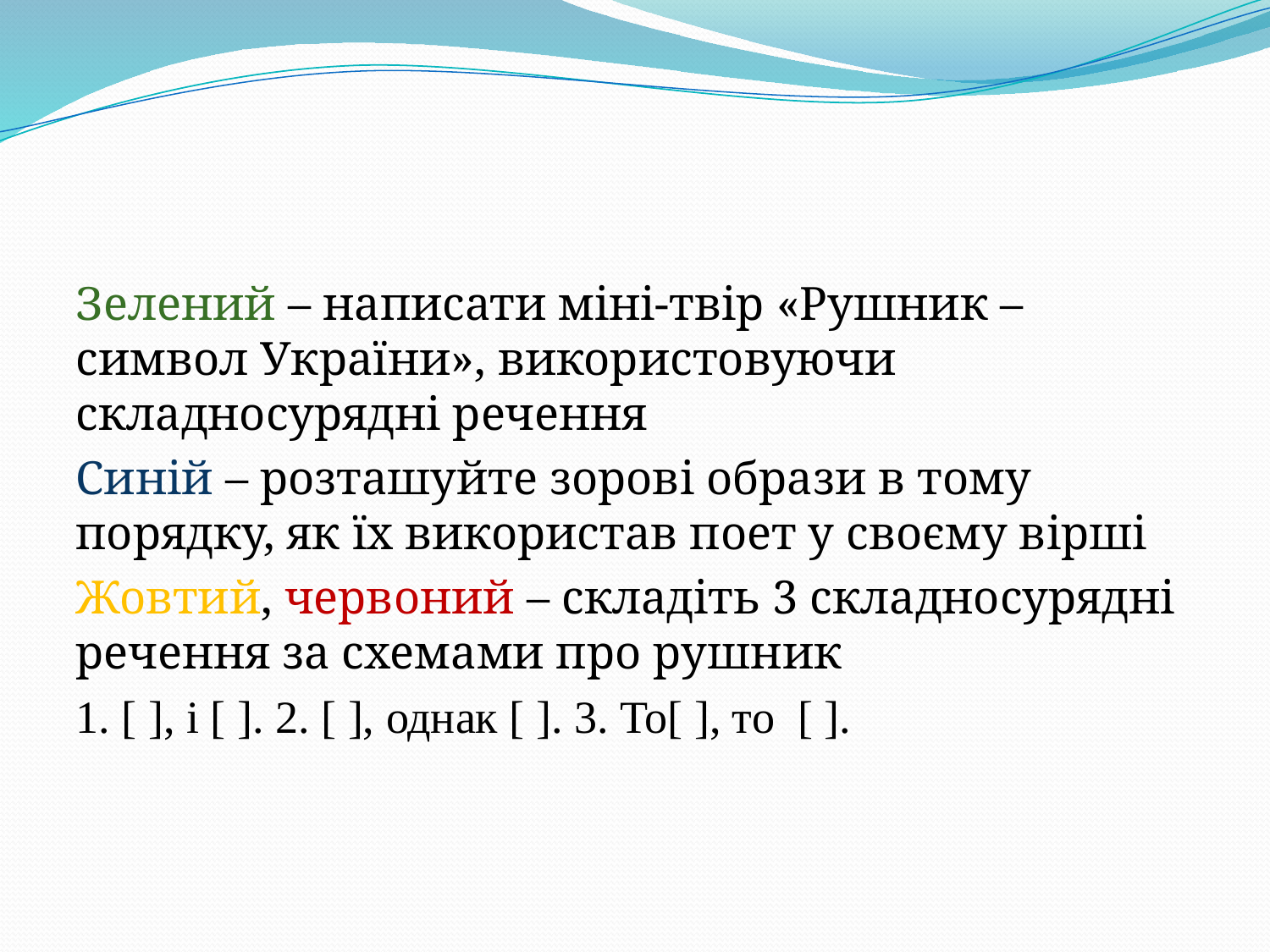

#
Зелений – написати міні-твір «Рушник – символ України», використовуючи складносурядні речення
Синій – розташуйте зорові образи в тому порядку, як їх використав поет у своєму вірші
Жовтий, червоний – складіть 3 складносурядні речення за схемами про рушник
1. [ ], і [ ]. 2. [ ], однак [ ]. 3. То[ ], то  [ ].